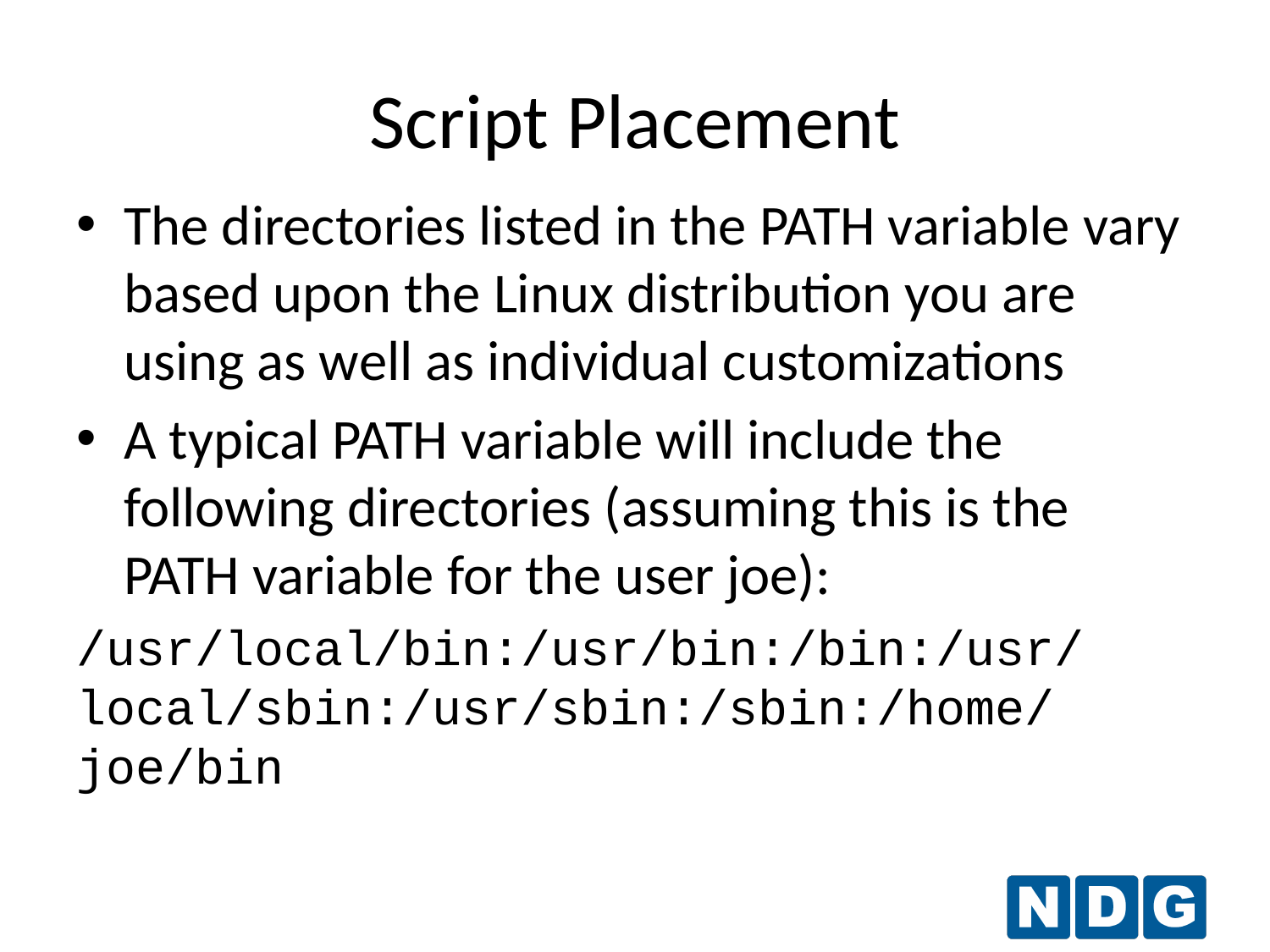

Script Placement
The directories listed in the PATH variable vary based upon the Linux distribution you are using as well as individual customizations
A typical PATH variable will include the following directories (assuming this is the PATH variable for the user joe):
/usr/local/bin:/usr/bin:/bin:/usr/local/sbin:/usr/sbin:/sbin:/home/joe/bin